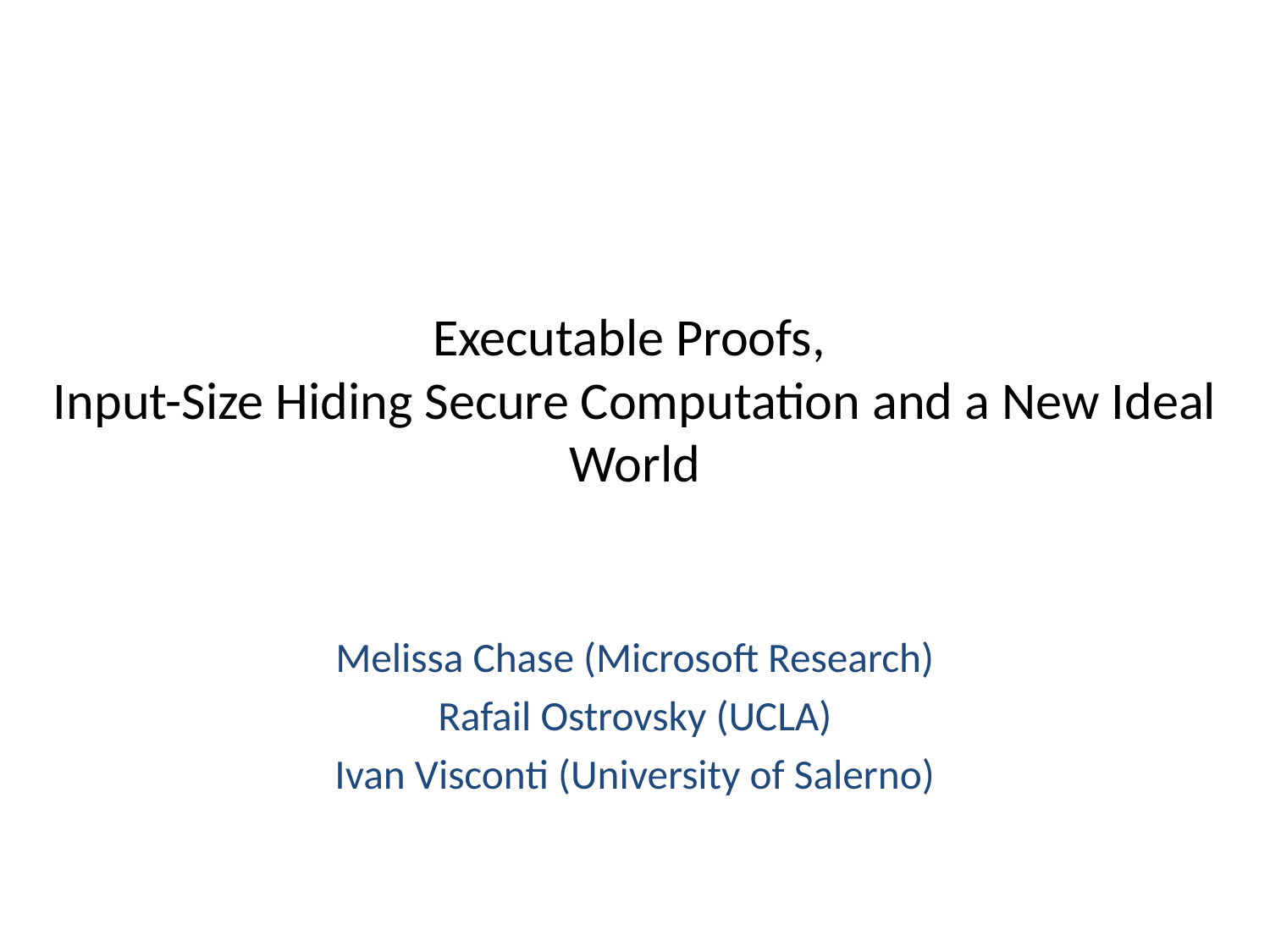

# Executable Proofs, Input-Size Hiding Secure Computation and a New Ideal World
Melissa Chase (Microsoft Research)
Rafail Ostrovsky (UCLA)
Ivan Visconti (University of Salerno)